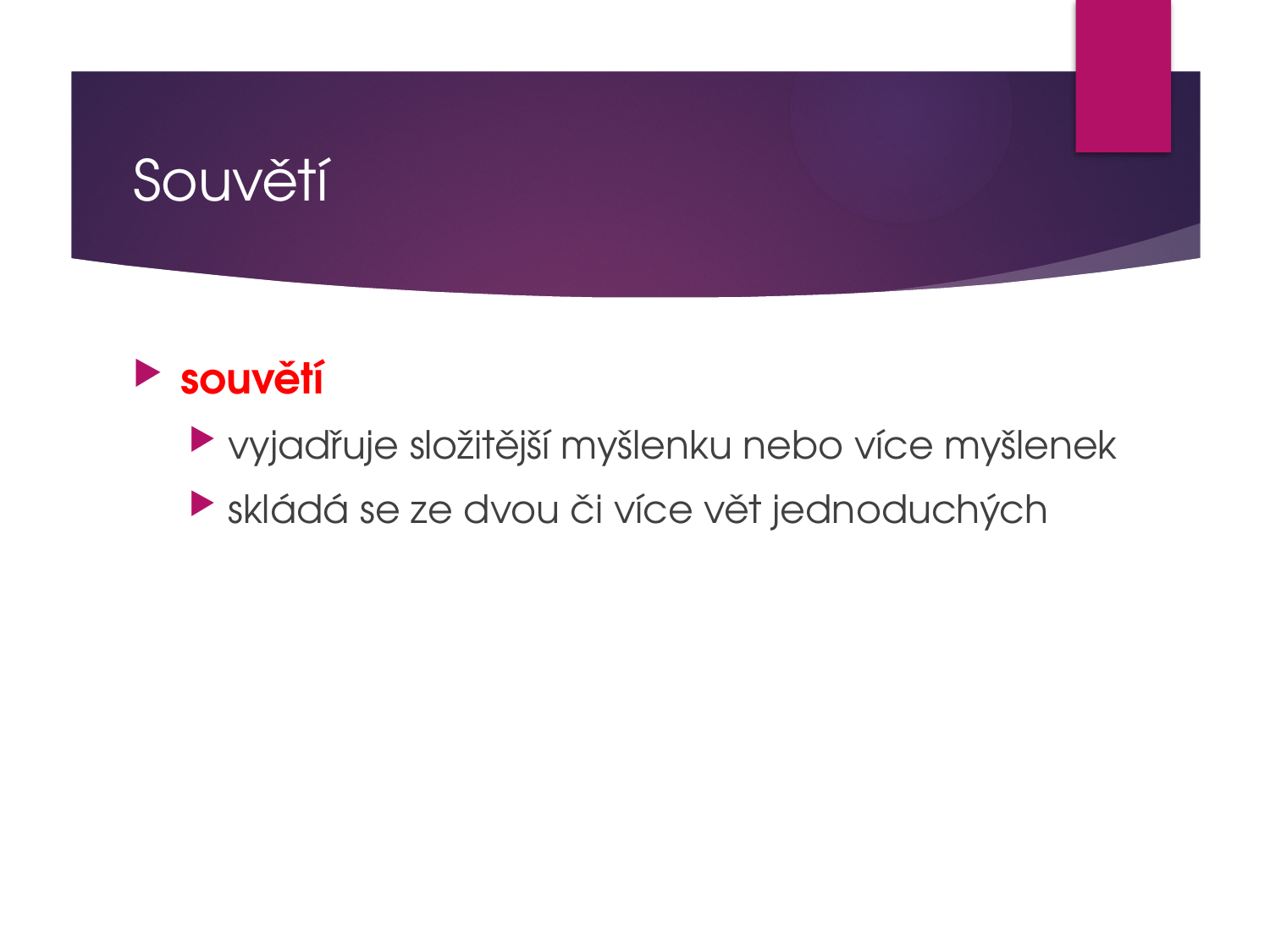

# Souvětí
souvětí
vyjadřuje složitější myšlenku nebo více myšlenek
skládá se ze dvou či více vět jednoduchých